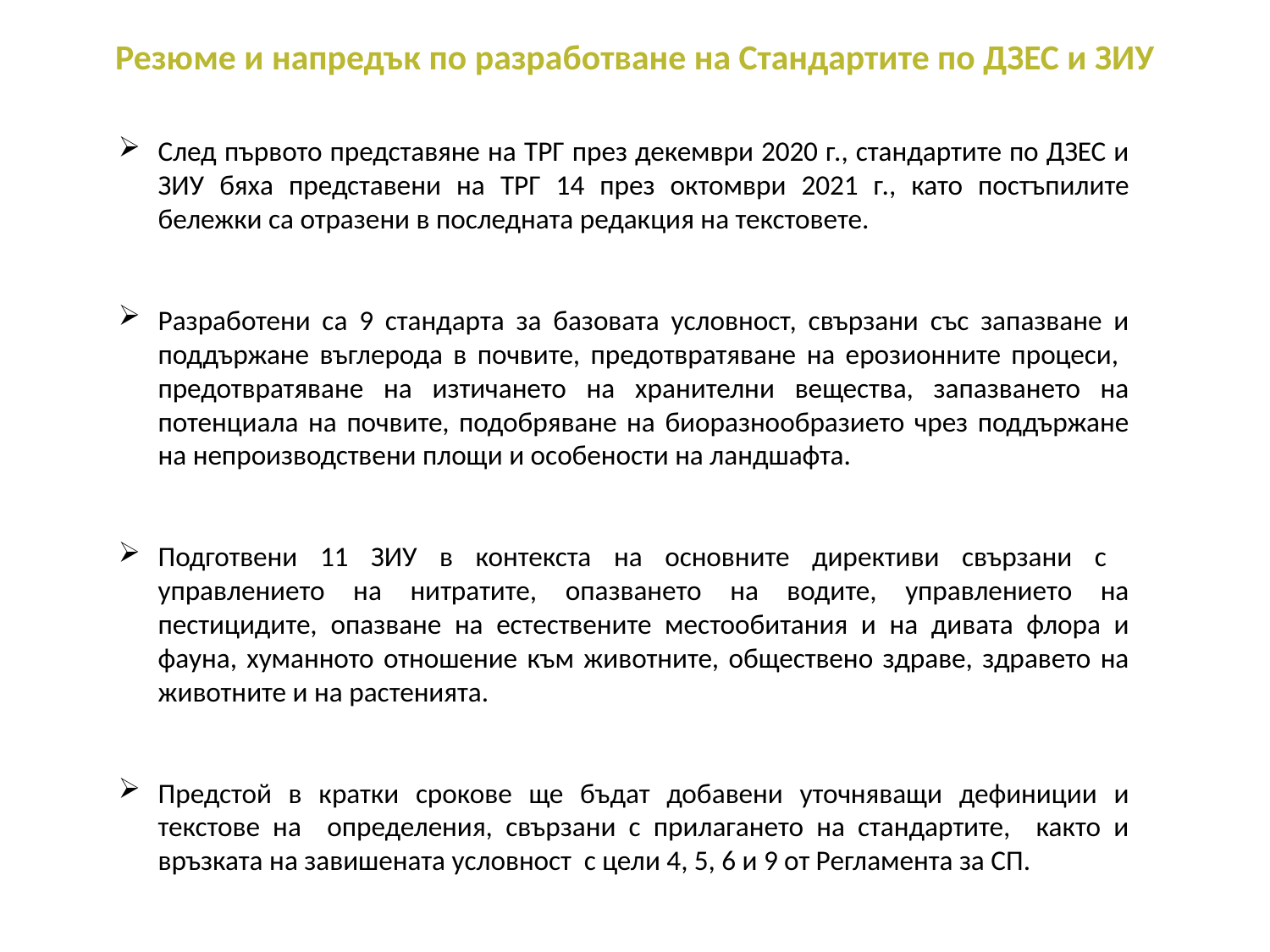

Резюме и напредък по разработване на Стандартите по ДЗЕС и ЗИУ
След първото представяне на ТРГ през декември 2020 г., стандартите по ДЗЕС и ЗИУ бяха представени на ТРГ 14 през октомври 2021 г., като постъпилите бележки са отразени в последната редакция на текстовете.

Разработени са 9 стандарта за базовата условност, свързани със запазване и поддържане въглерода в почвите, предотвратяване на ерозионните процеси,  предотвратяване на изтичането на хранителни вещества, запазването на потенциала на почвите, подобряване на биоразнообразието чрез поддържане на непроизводствени площи и особености на ландшафта.

Подготвени 11 ЗИУ в контекста на основните директиви свързани с  управлението на нитратите, опазването на водите, управлението на пестицидите, опазване на естествените местообитания и на дивата флора и фауна, хуманното отношение към животните, обществено здраве, здравето на животните и на растенията.

Предстой в кратки срокове ще бъдат добавени уточняващи дефиниции и текстове на  определения, свързани с прилагането на стандартите,  както и връзката на завишената условност  с цели 4, 5, 6 и 9 от Регламента за СП.